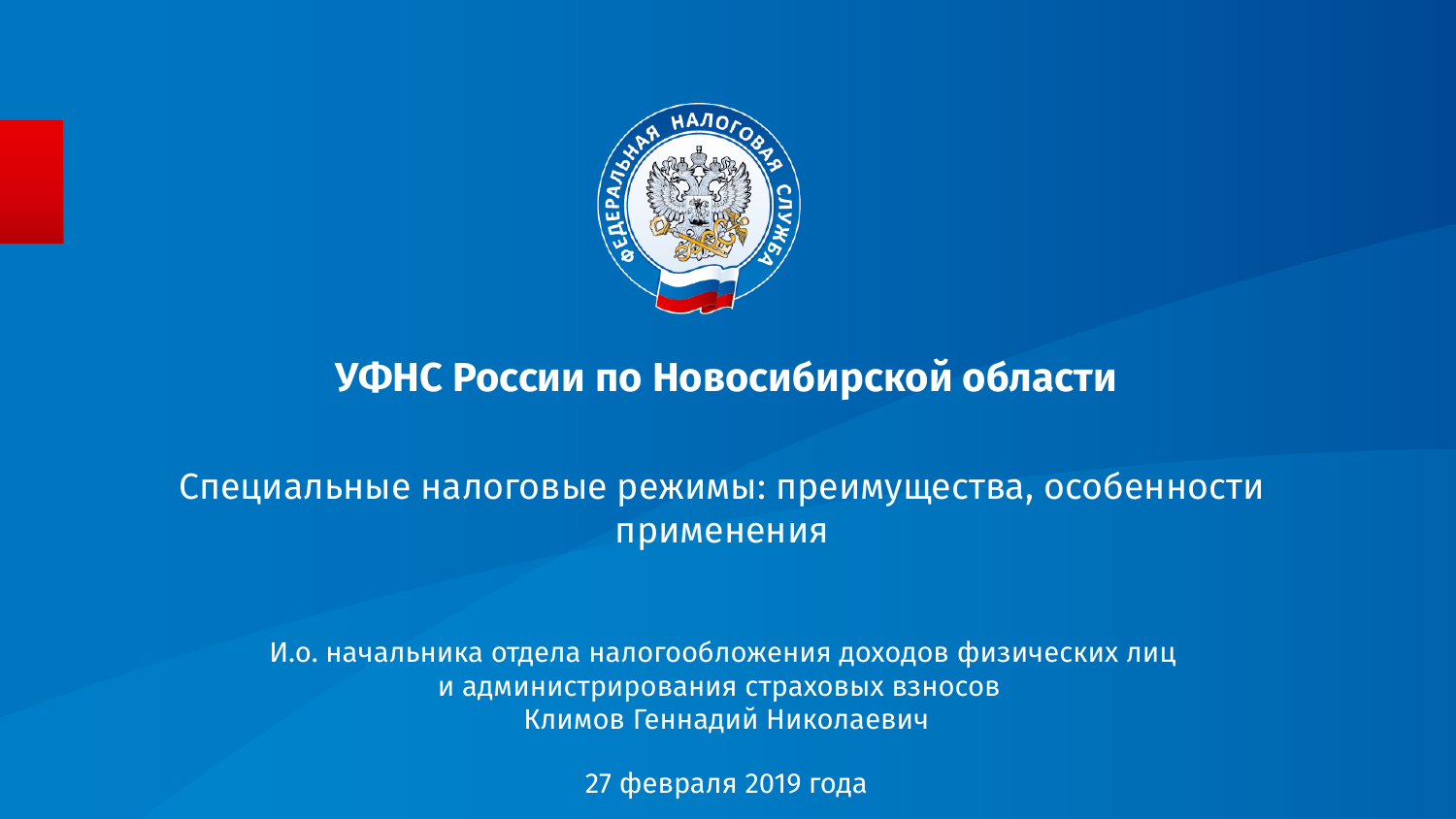

# УФНС России по Новосибирской области
Специальные налоговые режимы: преимущества, особенности применения
И.о. начальника отдела налогообложения доходов физических лиц
и администрирования страховых взносов
Климов Геннадий Николаевич
27 февраля 2019 года